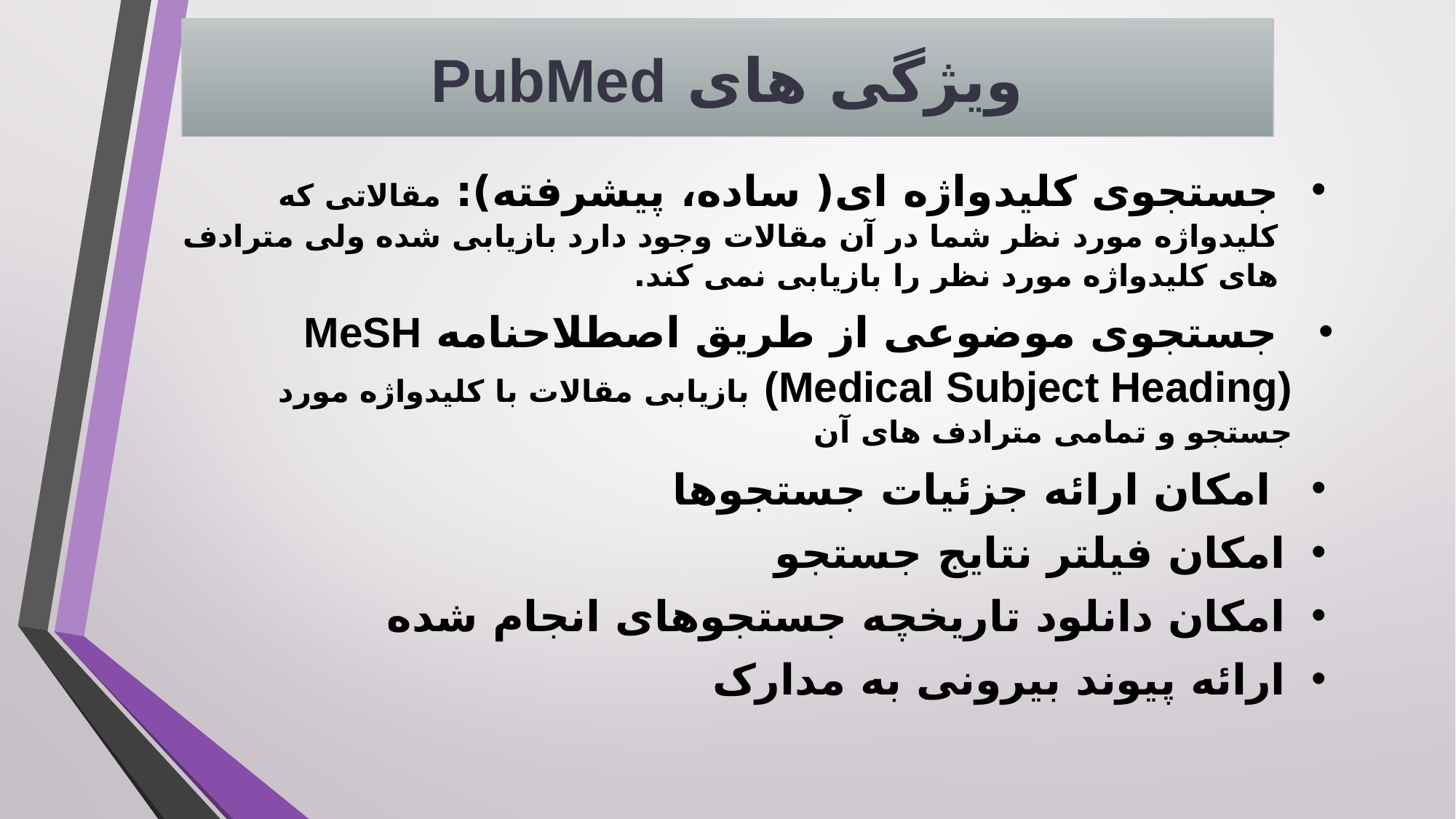

# ویژگی های PubMed
جستجوی کلیدواژه ای( ساده، پیشرفته): مقالاتی که کلیدواژه مورد نظر شما در آن مقالات وجود دارد بازیابی شده ولی مترادف های کلیدواژه مورد نظر را بازیابی نمی کند.
 جستجوی موضوعی از طریق اصطلاحنامه MeSH (Medical Subject Heading) بازیابی مقالات با کلیدواژه مورد جستجو و تمامی مترادف های آن
 امکان ارائه جزئیات جستجوها
امکان فیلتر نتایج جستجو
امکان دانلود تاریخچه جستجوهای انجام شده
ارائه پیوند بیرونی به مدارک